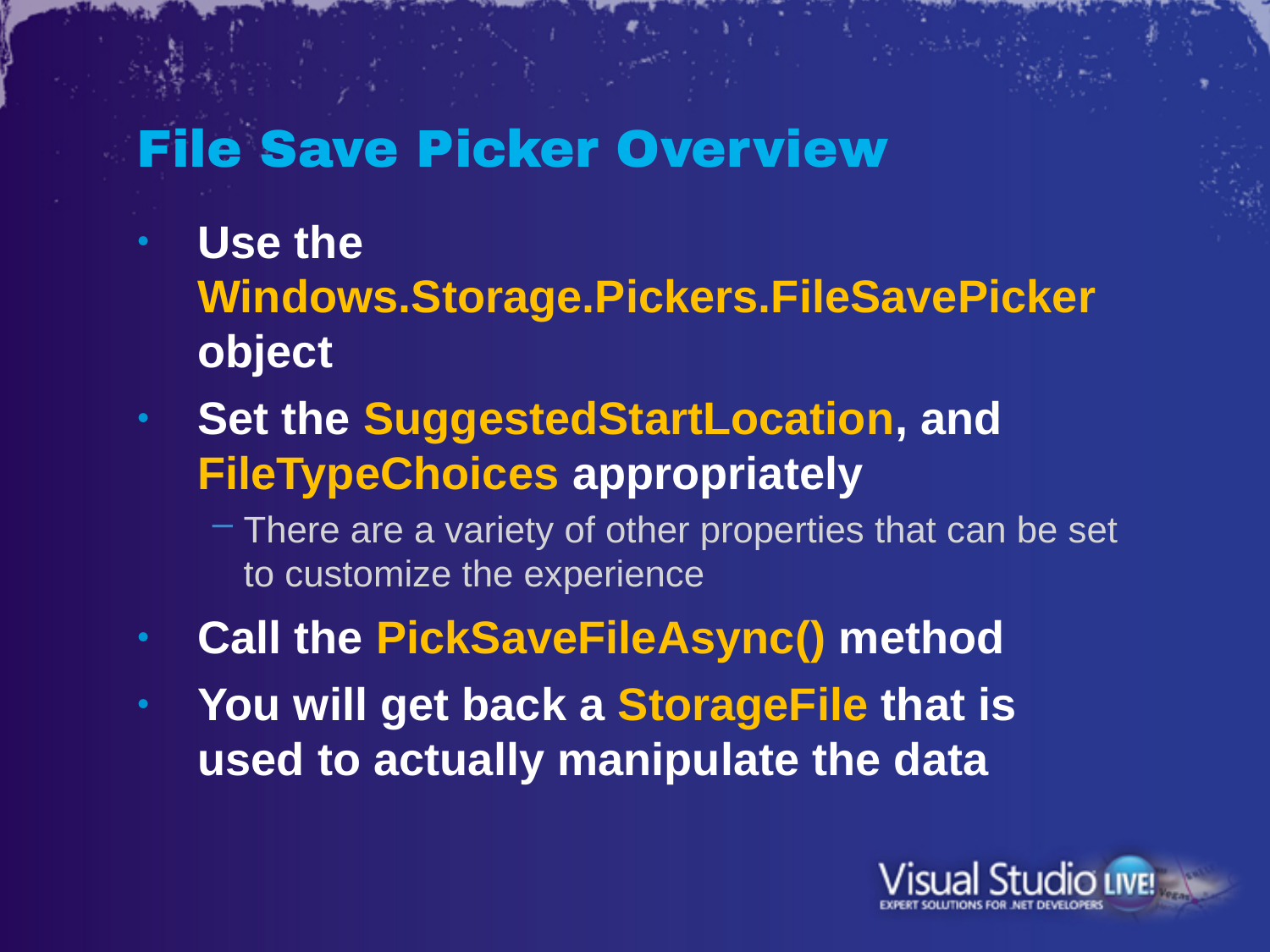

# File Save Picker Overview
Use the Windows.Storage.Pickers.FileSavePicker object
Set the SuggestedStartLocation, and FileTypeChoices appropriately
There are a variety of other properties that can be set to customize the experience
Call the PickSaveFileAsync() method
You will get back a StorageFile that is used to actually manipulate the data